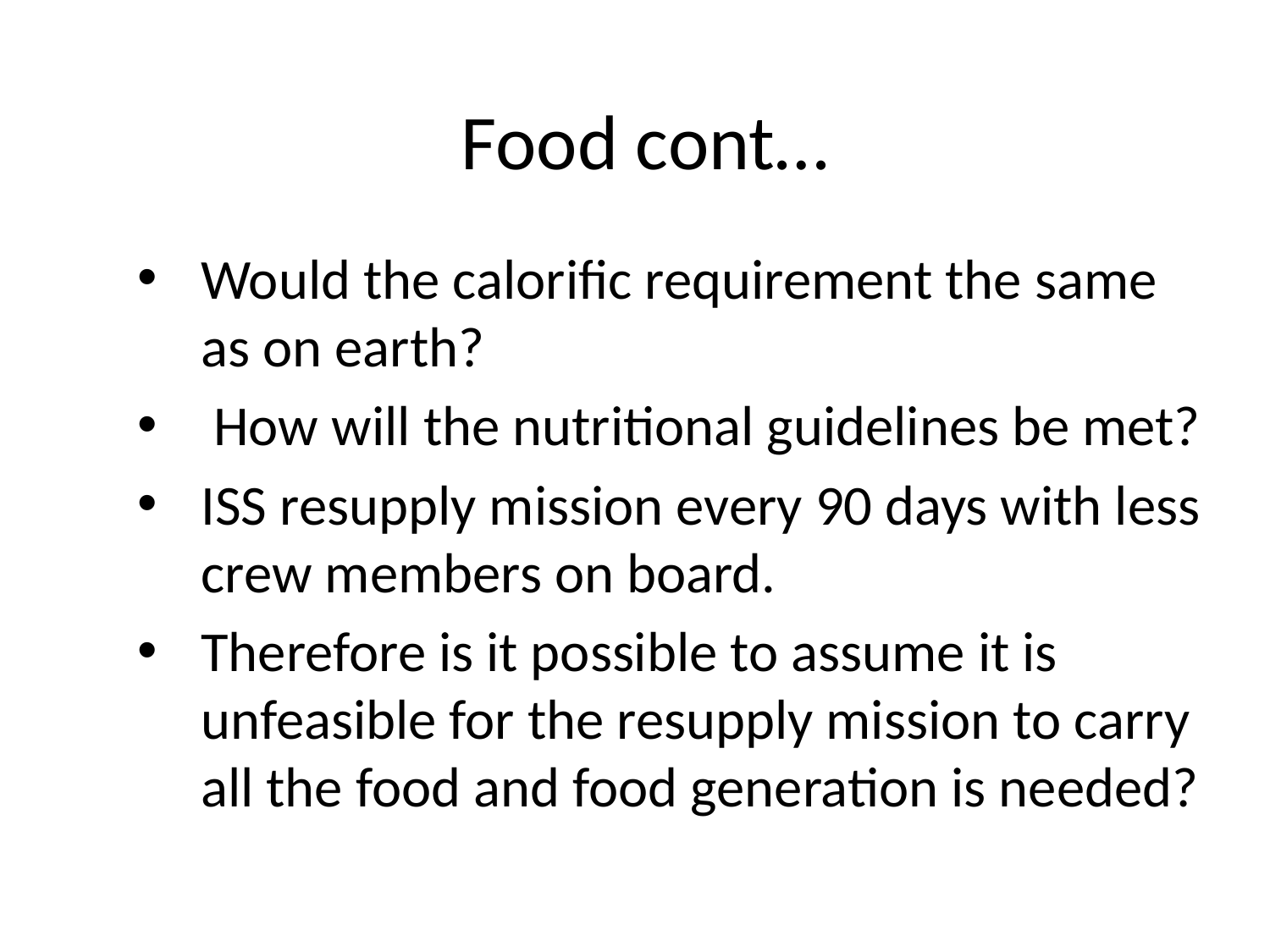

# Food cont…
Would the calorific requirement the same as on earth?
 How will the nutritional guidelines be met?
ISS resupply mission every 90 days with less crew members on board.
Therefore is it possible to assume it is unfeasible for the resupply mission to carry all the food and food generation is needed?